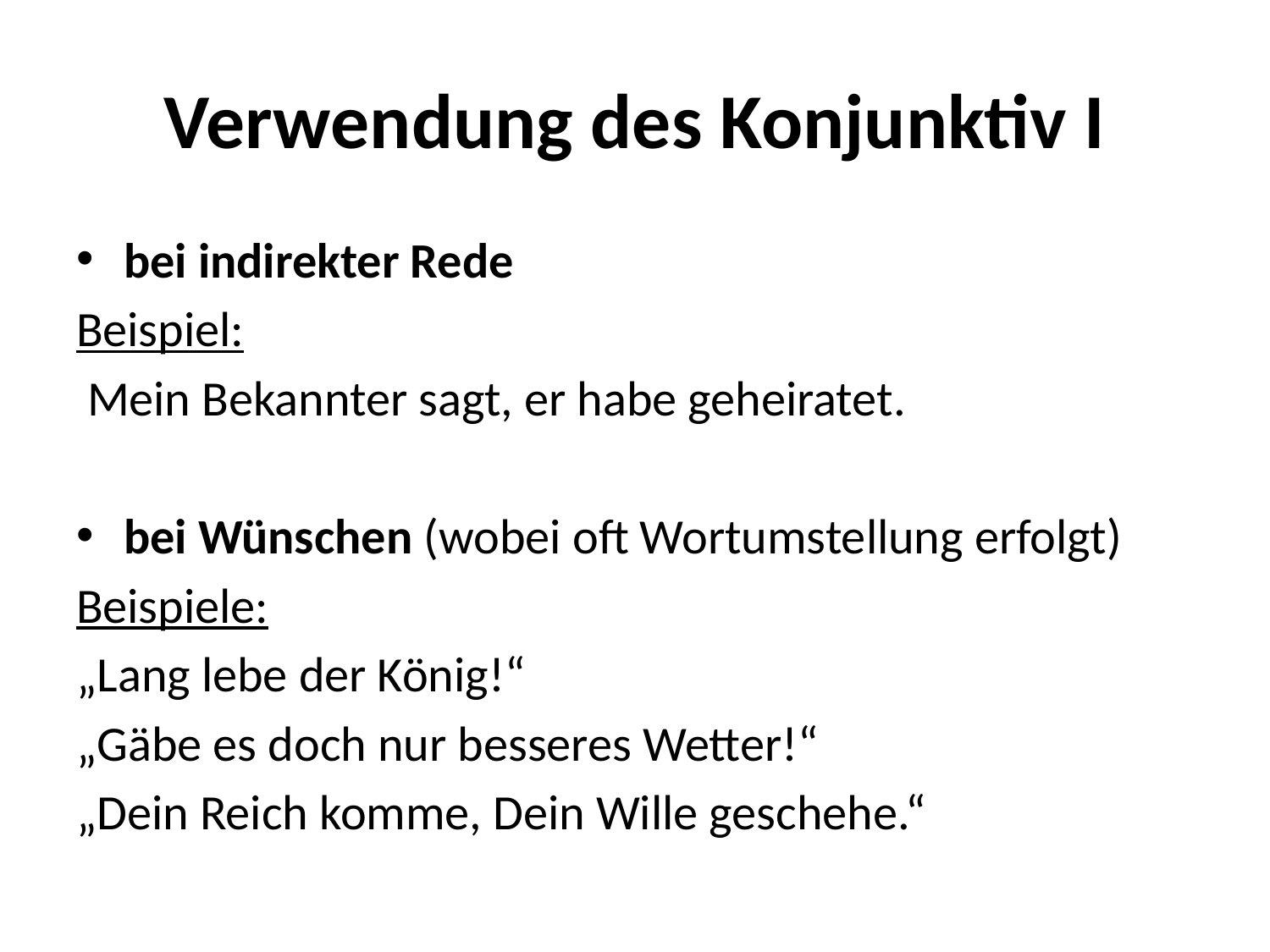

# Verwendung des Konjunktiv I
bei indirekter Rede
Beispiel:
 Mein Bekannter sagt, er habe geheiratet.

bei Wünschen (wobei oft Wortumstellung erfolgt)
Beispiele:
„Lang lebe der König!“
„Gäbe es doch nur besseres Wetter!“
„Dein Reich komme, Dein Wille geschehe.“